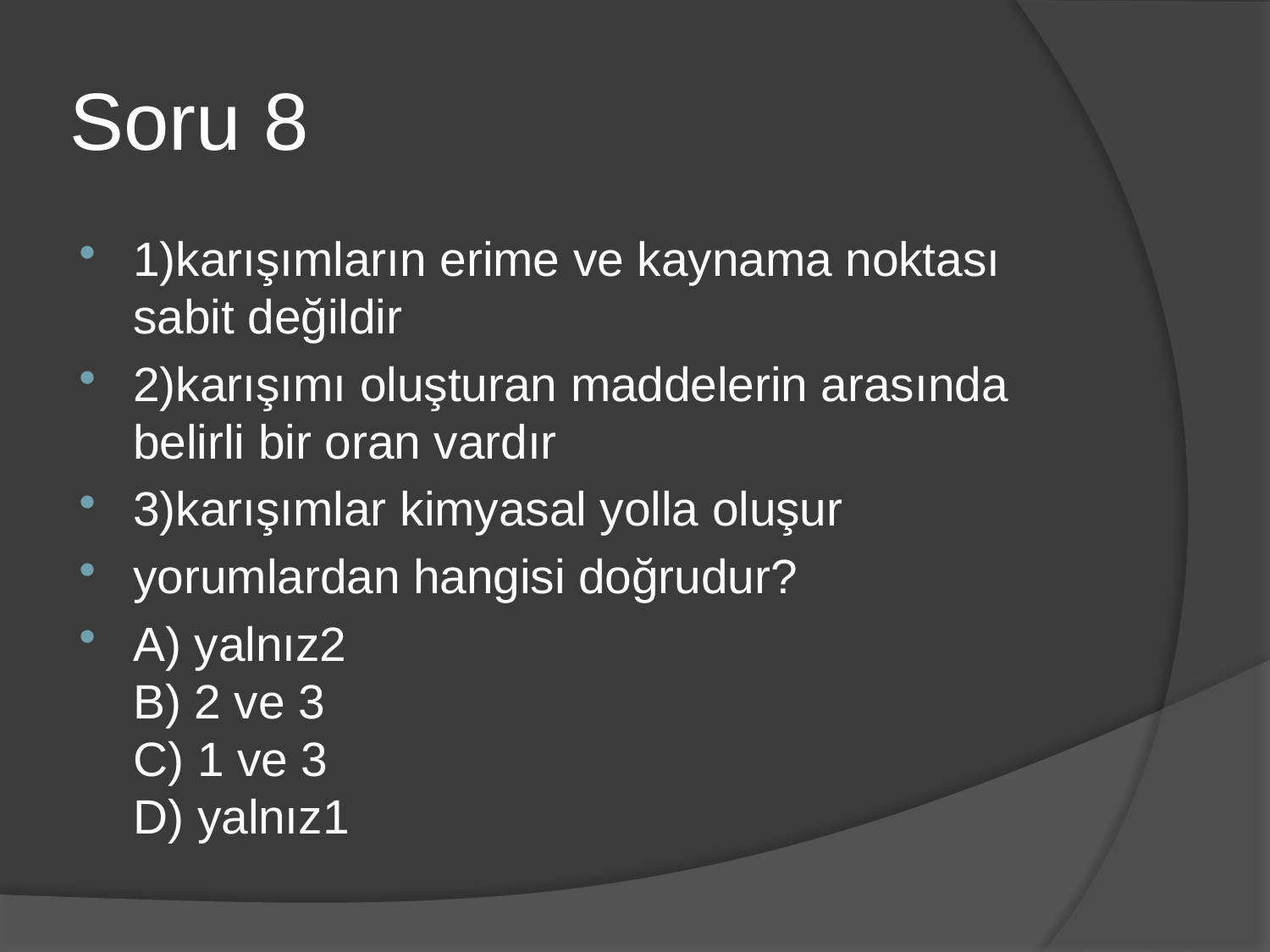

# Soru 8
1)karışımların erime ve kaynama noktası sabit değildir
2)karışımı oluşturan maddelerin arasında belirli bir oran vardır
3)karışımlar kimyasal yolla oluşur
yorumlardan hangisi doğrudur?
A) yalnız2
B) 2 ve 3
C) 1 ve 3
D) yalnız1